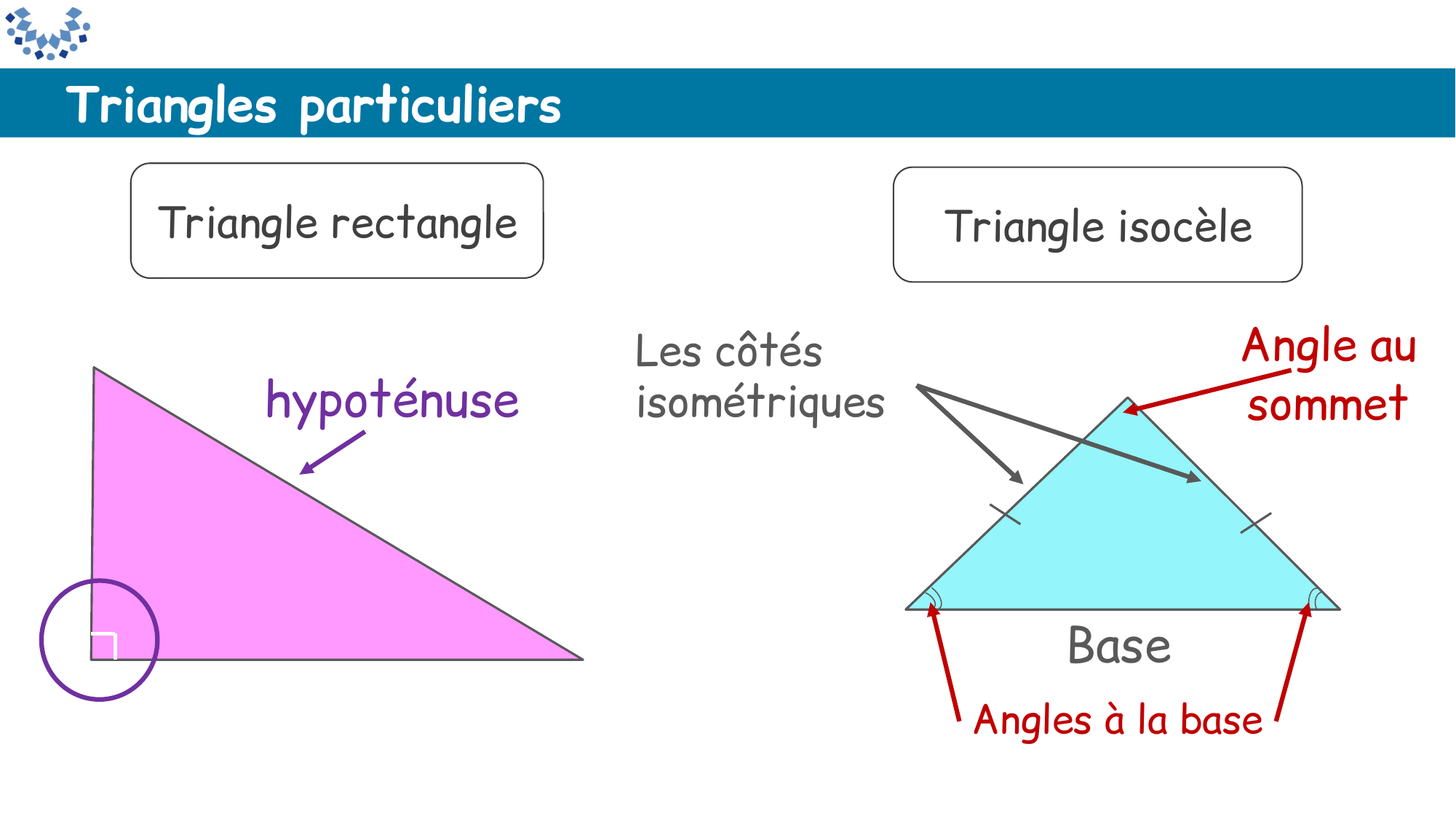

Triangles particuliers
Triangle rectangle
Triangle isocèle
Angle au sommet
Les côtés isométriques
hypoténuse

Base
Angles à la base